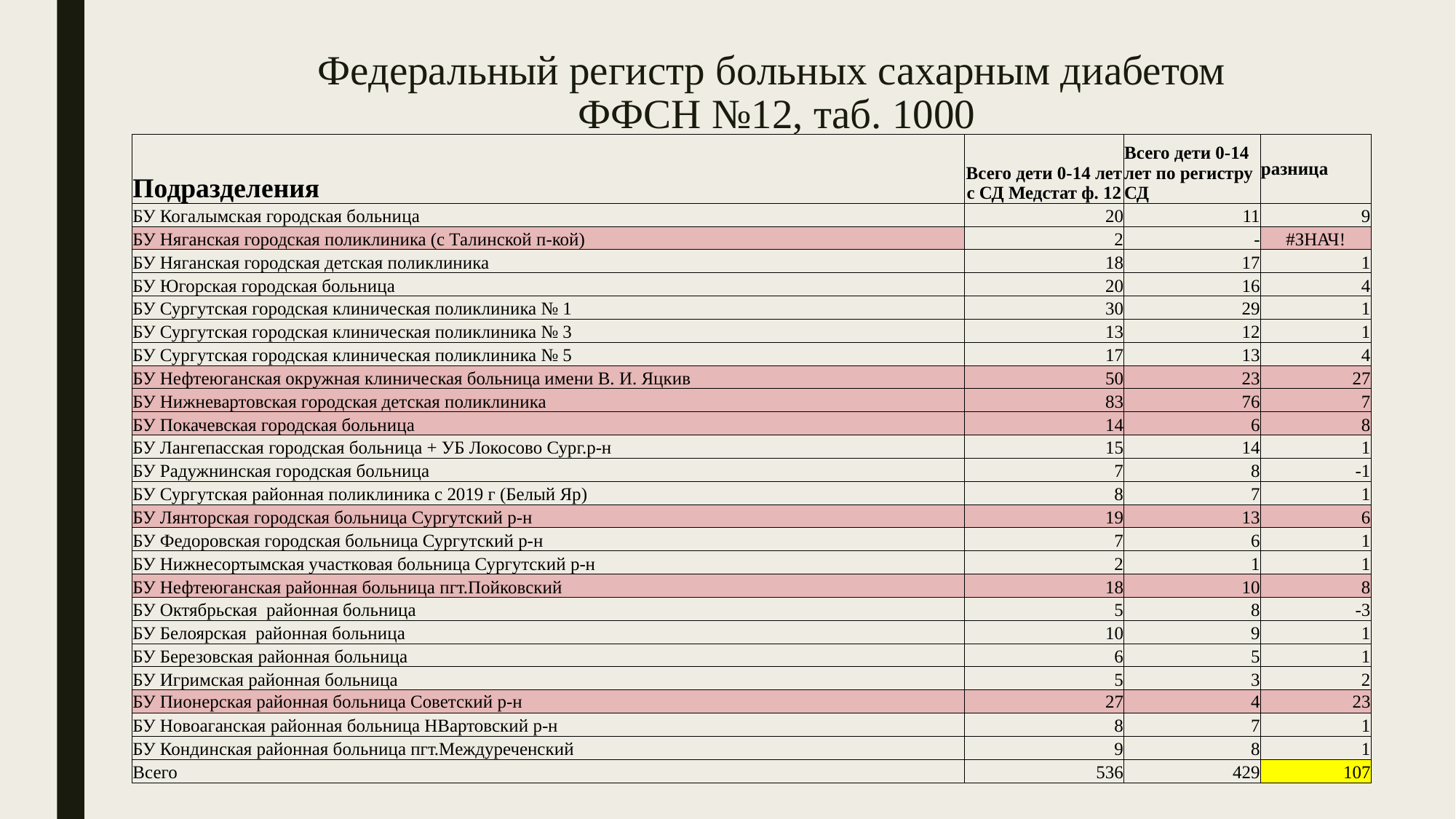

# Федеральный регистр больных сахарным диабетом ФФСН №12, таб. 1000
| Подразделения | Всего дети 0-14 лет с СД Медстат ф. 12 | Всего дети 0-14 лет по регистру СД | разница |
| --- | --- | --- | --- |
| БУ Когалымская городская больница | 20 | 11 | 9 |
| БУ Няганская городская поликлиника (с Талинской п-кой) | 2 | - | #ЗНАЧ! |
| БУ Няганская городская детская поликлиника | 18 | 17 | 1 |
| БУ Югорская городская больница | 20 | 16 | 4 |
| БУ Сургутская городская клиническая поликлиника № 1 | 30 | 29 | 1 |
| БУ Сургутская городская клиническая поликлиника № 3 | 13 | 12 | 1 |
| БУ Сургутская городская клиническая поликлиника № 5 | 17 | 13 | 4 |
| БУ Нефтеюганская окружная клиническая больница имени В. И. Яцкив | 50 | 23 | 27 |
| БУ Нижневартовская городская детская поликлиника | 83 | 76 | 7 |
| БУ Покачевская городская больница | 14 | 6 | 8 |
| БУ Лангепасская городская больница + УБ Локосово Сург.р-н | 15 | 14 | 1 |
| БУ Радужнинская городская больница | 7 | 8 | -1 |
| БУ Сургутская районная поликлиника с 2019 г (Белый Яр) | 8 | 7 | 1 |
| БУ Лянторская городская больница Сургутский р-н | 19 | 13 | 6 |
| БУ Федоровская городская больница Сургутский р-н | 7 | 6 | 1 |
| БУ Нижнесортымская участковая больница Сургутский р-н | 2 | 1 | 1 |
| БУ Нефтеюганская районная больница пгт.Пойковский | 18 | 10 | 8 |
| БУ Октябрьская районная больница | 5 | 8 | -3 |
| БУ Белоярская районная больница | 10 | 9 | 1 |
| БУ Березовская районная больница | 6 | 5 | 1 |
| БУ Игримская районная больница | 5 | 3 | 2 |
| БУ Пионерская районная больница Советский р-н | 27 | 4 | 23 |
| БУ Новоаганская районная больница НВартовский р-н | 8 | 7 | 1 |
| БУ Кондинская районная больница пгт.Междуреченский | 9 | 8 | 1 |
| Всего | 536 | 429 | 107 |